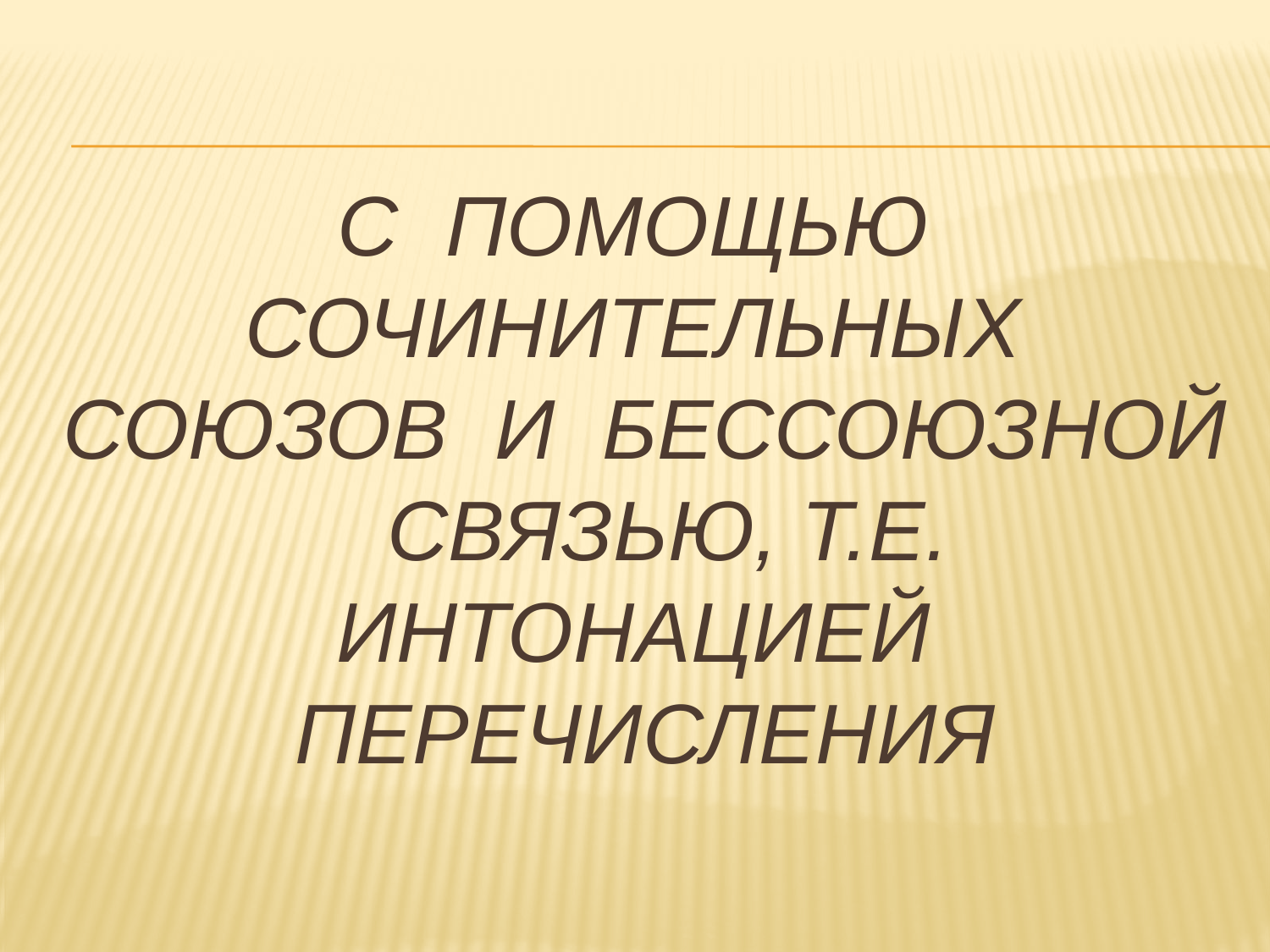

# С  помощью  сочинительных  союзов  и  бессоюзной   связью, т.е. интонацией  перечисления